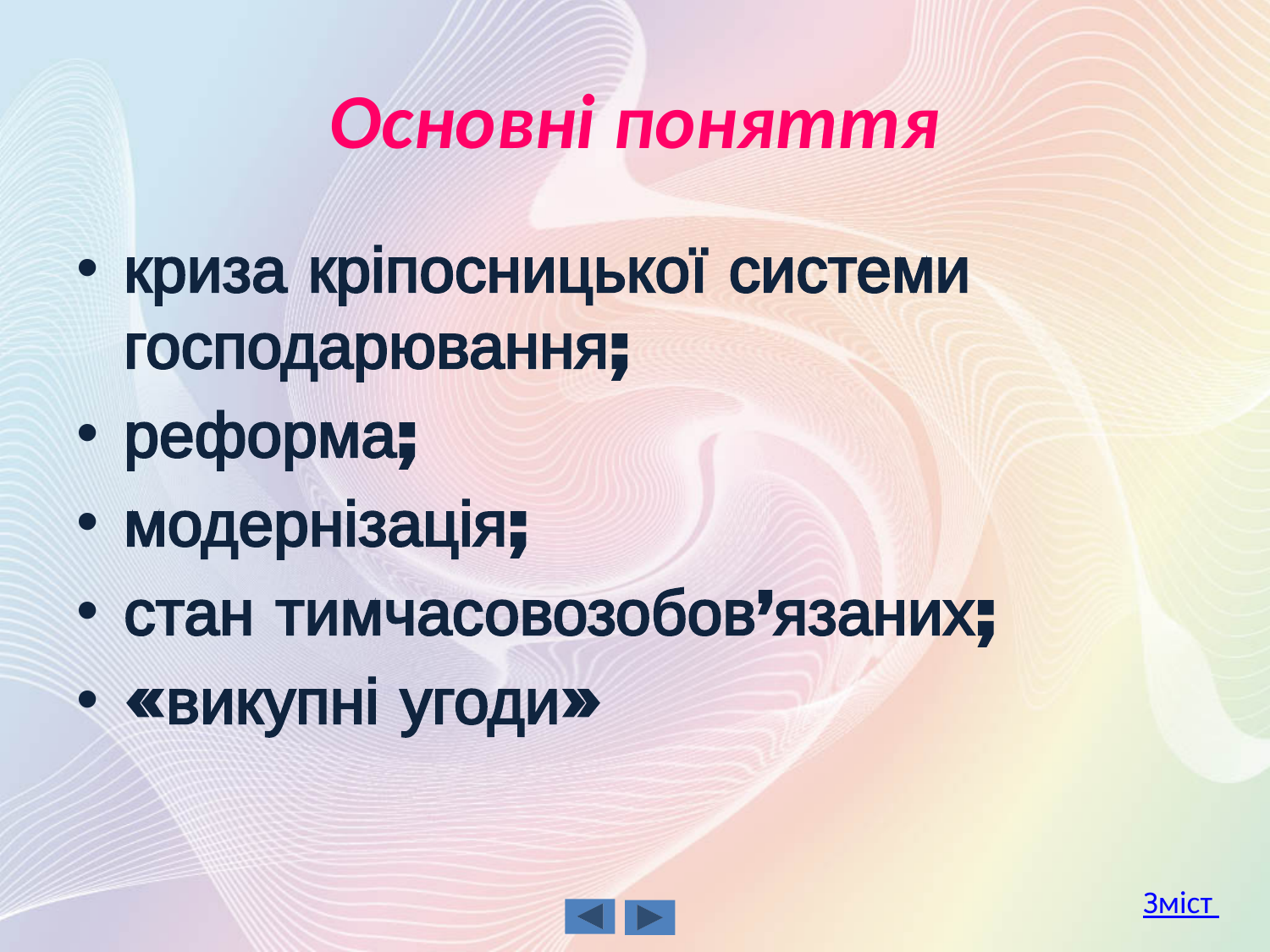

# Основні поняття
криза кріпосницької системи господарювання;
реформа;
модернізація;
стан тимчасовозобов’язаних;
«викупні угоди»

Зміст